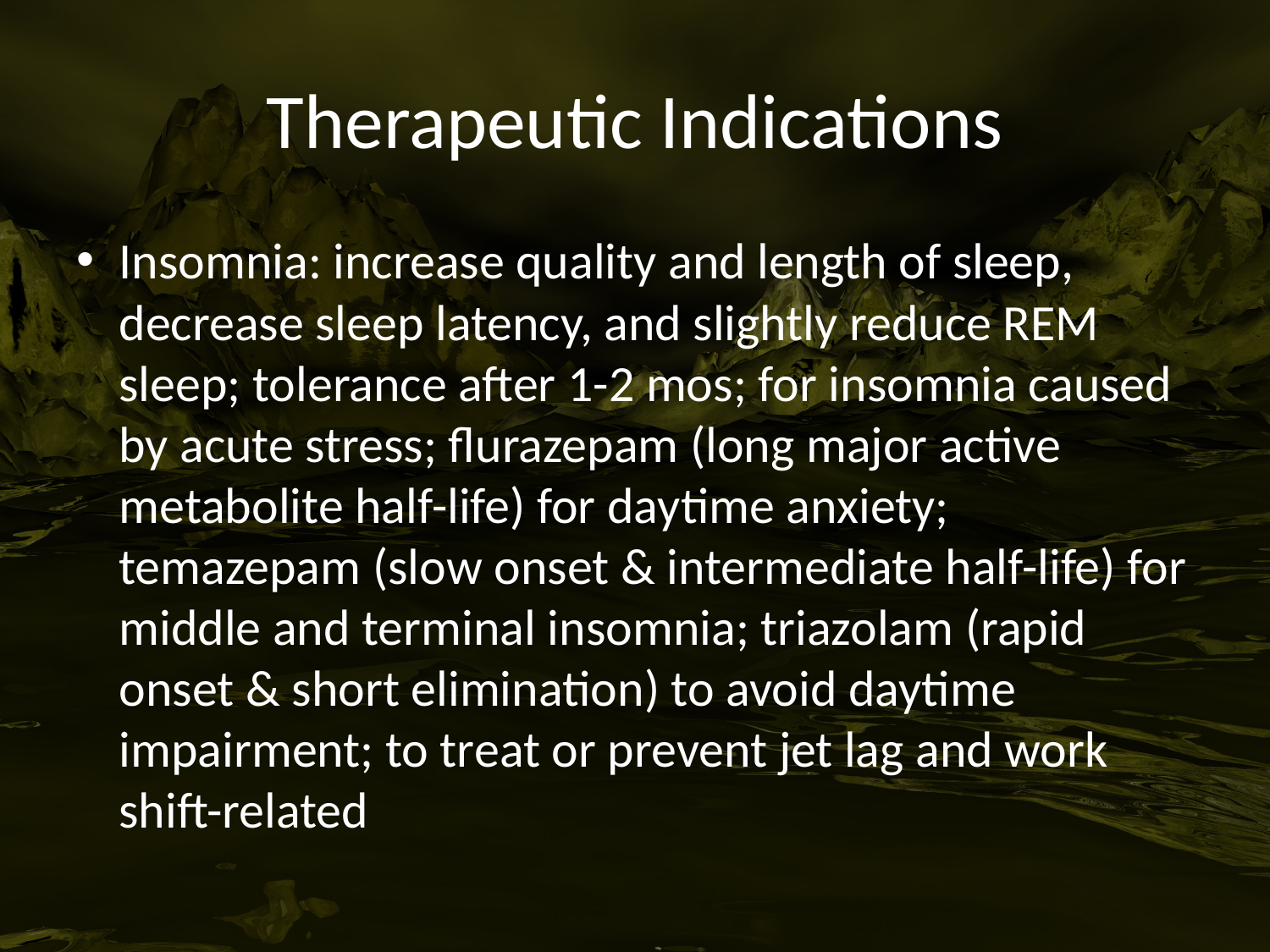

# Therapeutic Indications
Insomnia: increase quality and length of sleep, decrease sleep latency, and slightly reduce REM sleep; tolerance after 1-2 mos; for insomnia caused by acute stress; flurazepam (long major active metabolite half-life) for daytime anxiety; temazepam (slow onset & intermediate half-life) for middle and terminal insomnia; triazolam (rapid onset & short elimination) to avoid daytime impairment; to treat or prevent jet lag and work shift-related